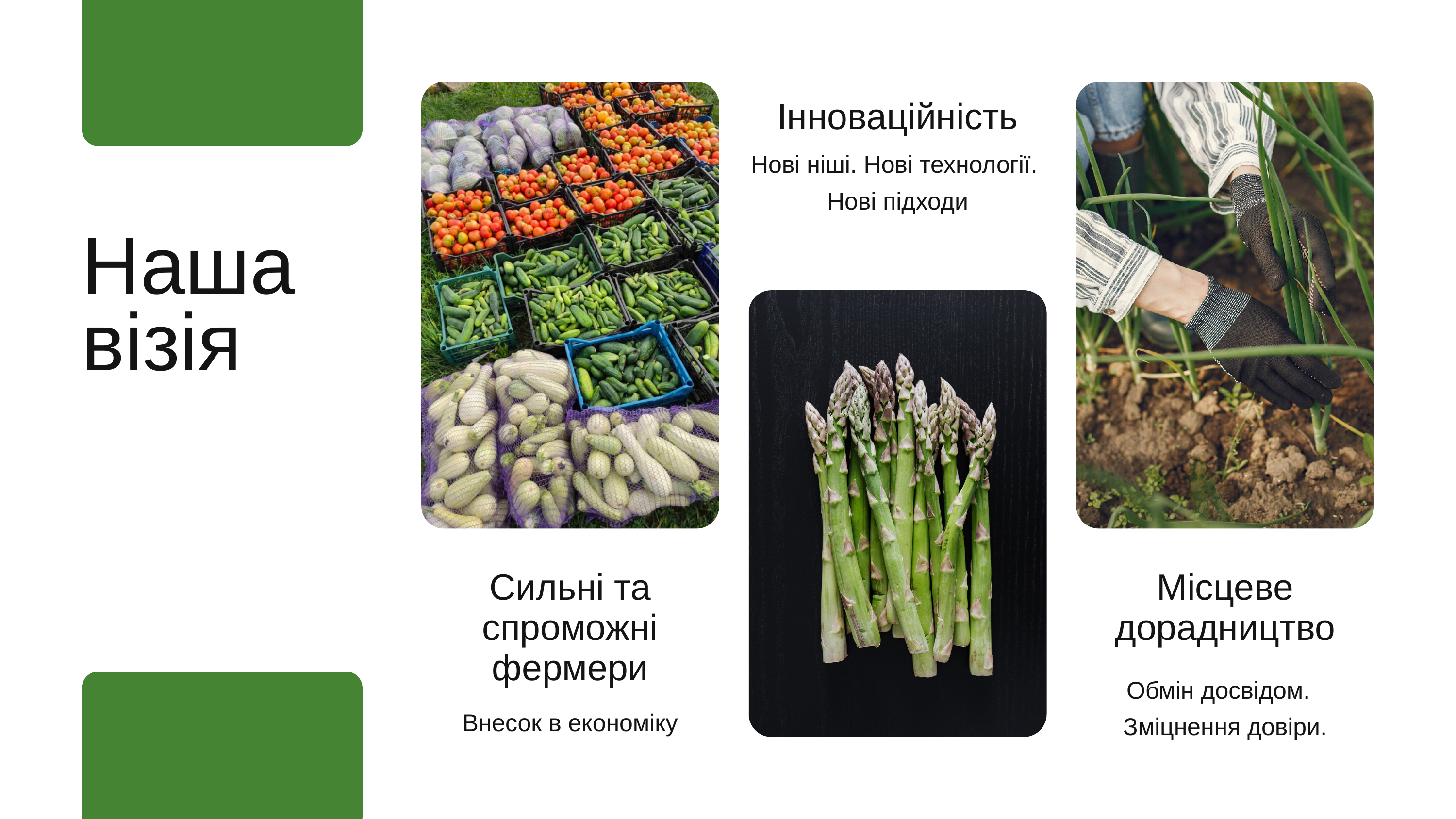

Інноваційність
Нові ніші. Нові технології.
Нові підходи
Наша
візія

Сильні та спроможні фермери
Місцеве дорадництво
Обмін досвідом.
Зміцнення довіри.

Внесок в економіку